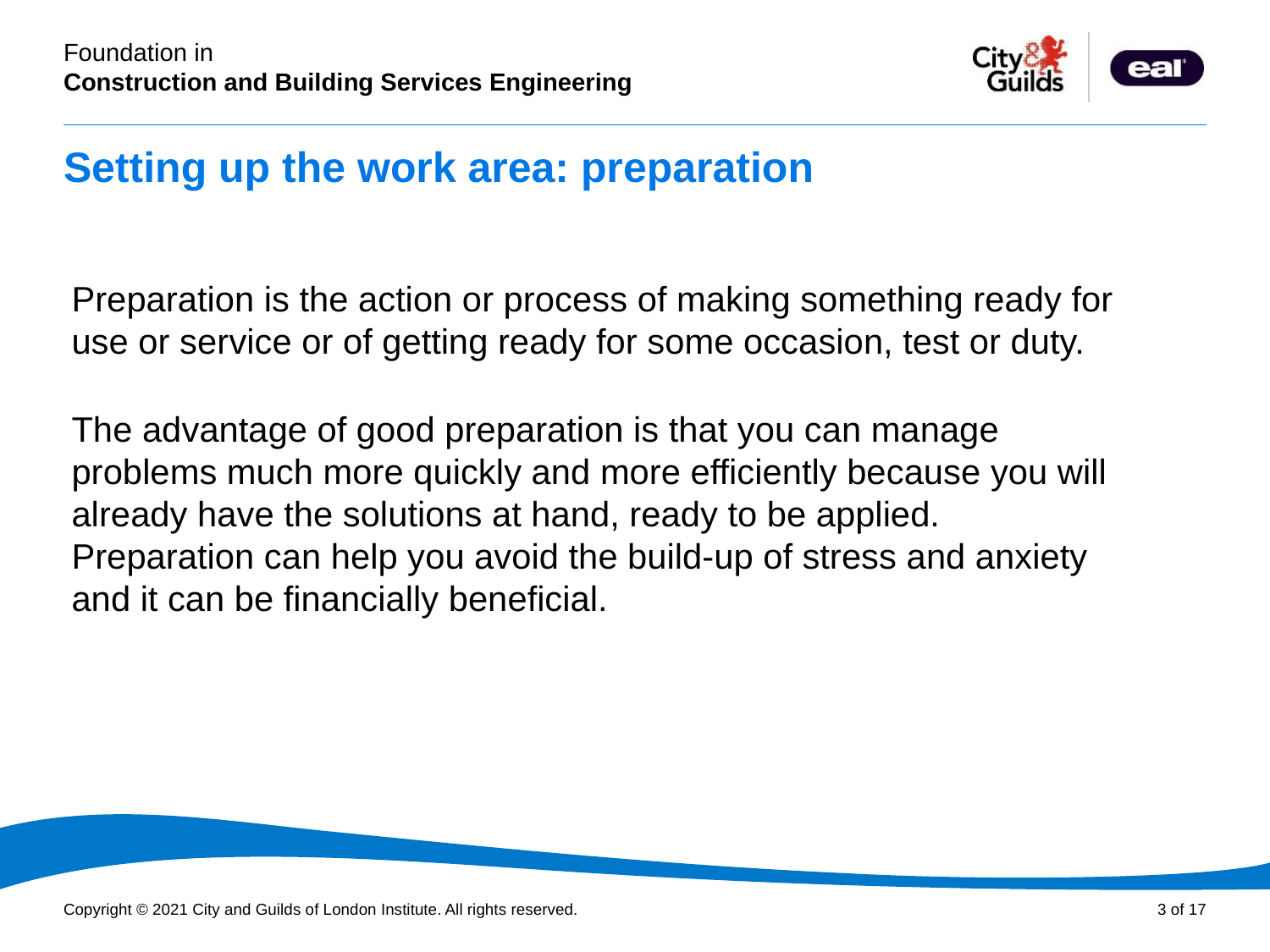

# Setting up the work area: preparation
Preparation is the action or process of making something ready for use or service or of getting ready for some occasion, test or duty.
The advantage of good preparation is that you can manage problems much more quickly and more efficiently because you will already have the solutions at hand, ready to be applied. Preparation can help you avoid the build-up of stress and anxiety and it can be financially beneficial.